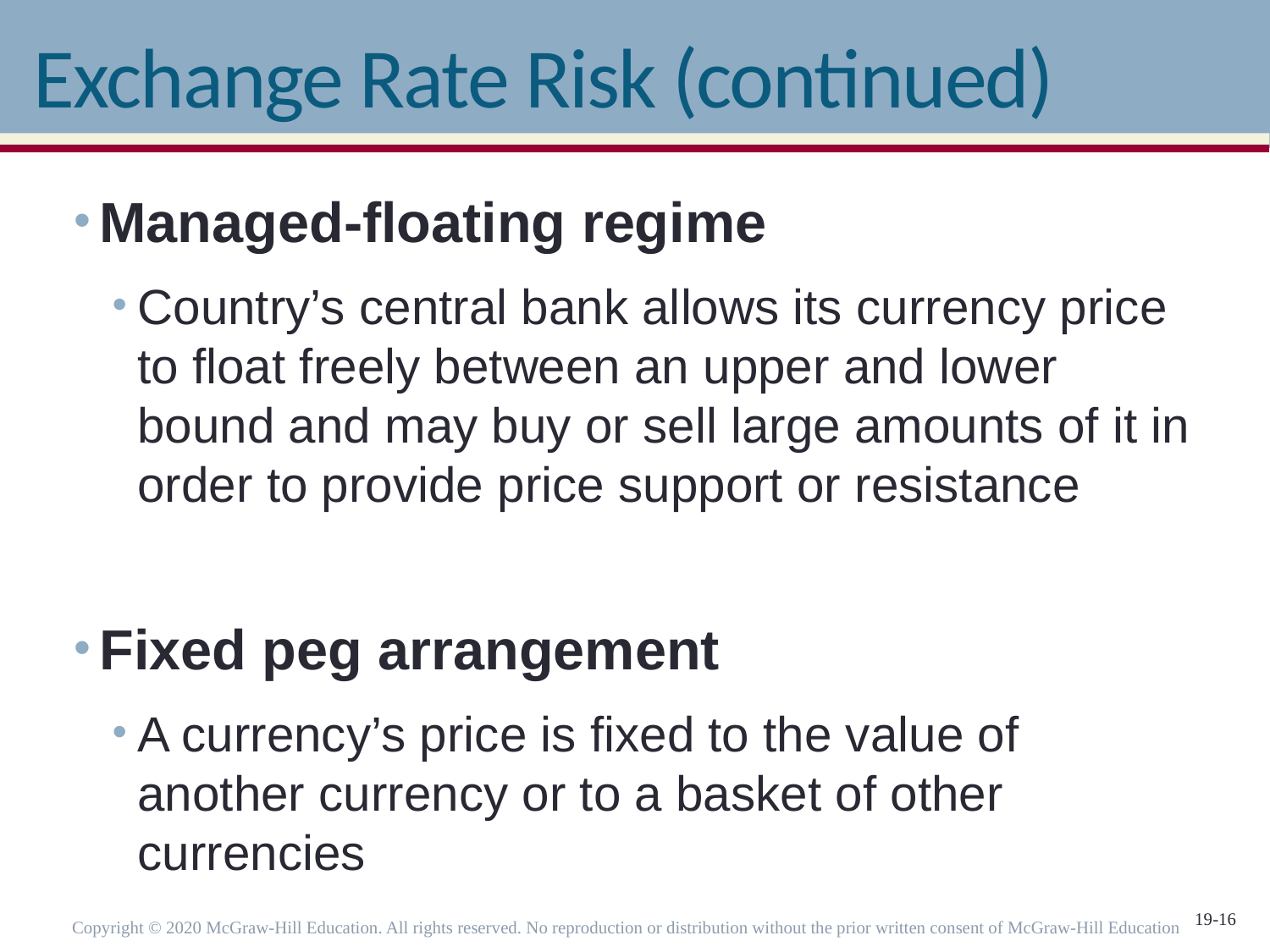

# Exchange Rate Risk (continued)
Managed-floating regime
Country’s central bank allows its currency price to float freely between an upper and lower bound and may buy or sell large amounts of it in order to provide price support or resistance

Fixed peg arrangement
A currency’s price is fixed to the value of another currency or to a basket of other currencies
Copyright © 2020 McGraw-Hill Education. All rights reserved. No reproduction or distribution without the prior written consent of McGraw-Hill Education